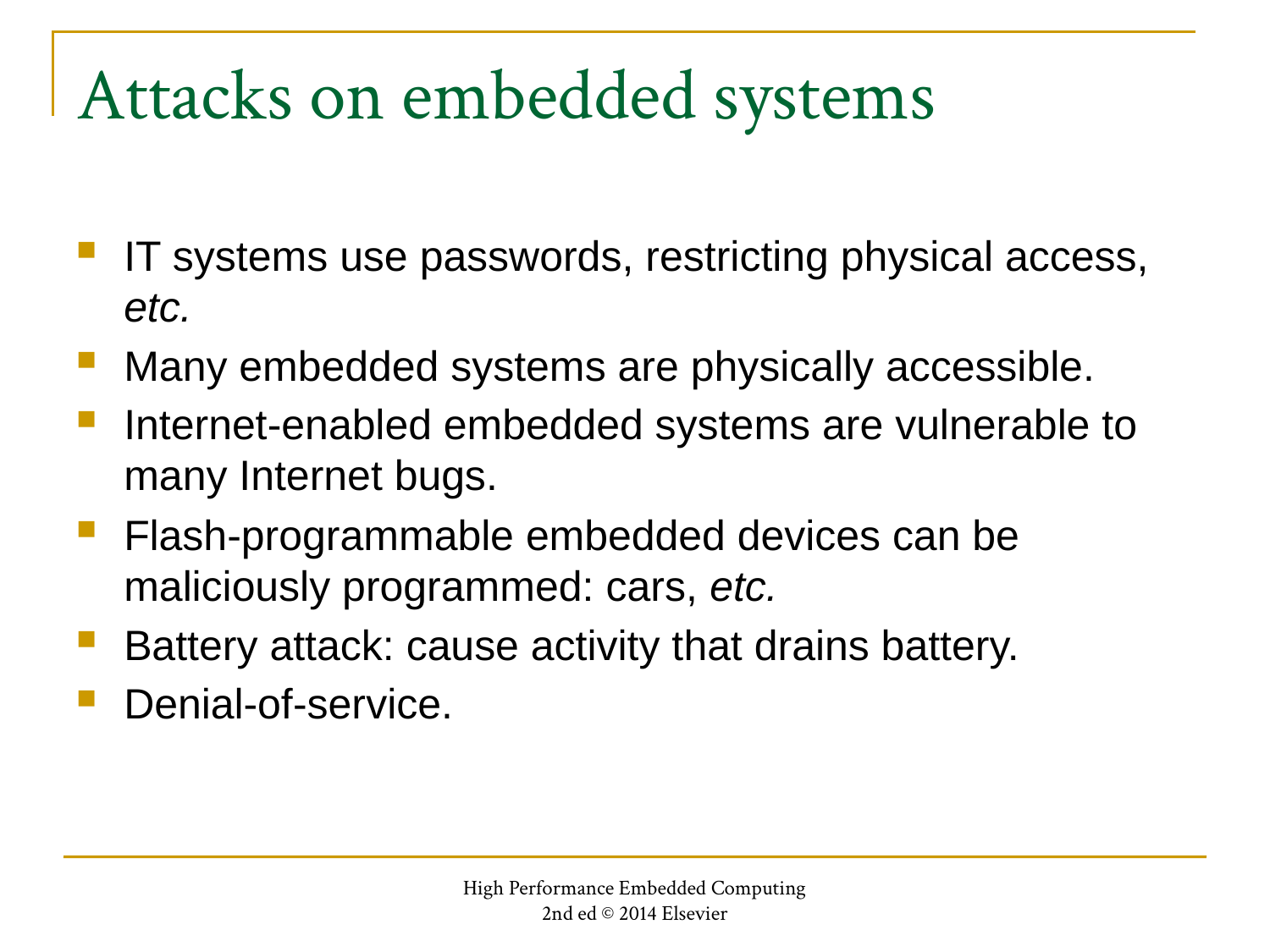

# Attacks on embedded systems
IT systems use passwords, restricting physical access, etc.
Many embedded systems are physically accessible.
Internet-enabled embedded systems are vulnerable to many Internet bugs.
Flash-programmable embedded devices can be maliciously programmed: cars, etc.
Battery attack: cause activity that drains battery.
Denial-of-service.
High Performance Embedded Computing 2nd ed © 2014 Elsevier